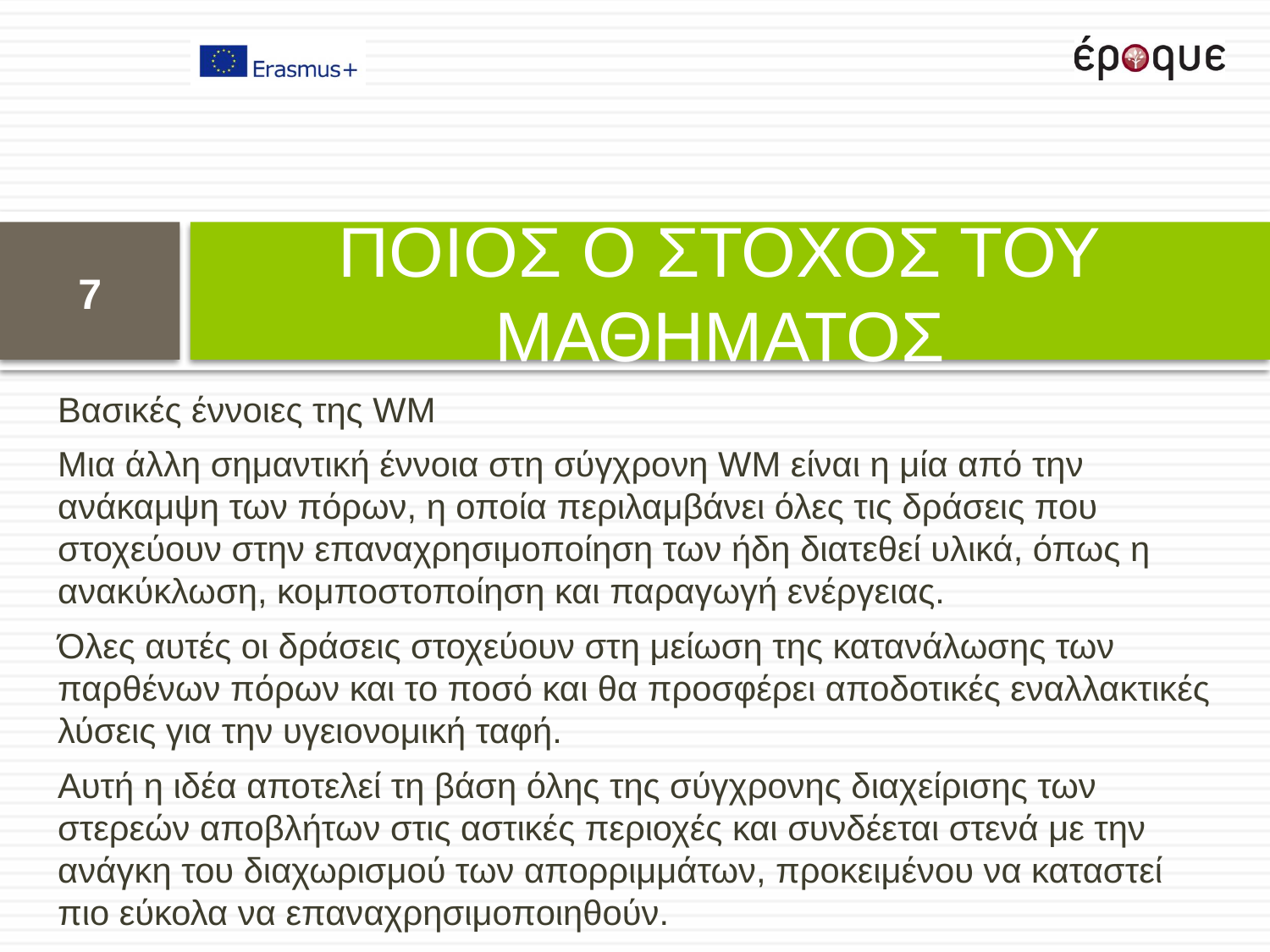

# ΠΟΙΟΣ Ο ΣΤΟΧΟΣ ΤΟΥ ΜΑΘΗΜΑΤΟΣ
7
Βασικές έννοιες της WM
Μια άλλη σημαντική έννοια στη σύγχρονη WM είναι η μία από την ανάκαμψη των πόρων, η οποία περιλαμβάνει όλες τις δράσεις που στοχεύουν στην επαναχρησιμοποίηση των ήδη διατεθεί υλικά, όπως η ανακύκλωση, κομποστοποίηση και παραγωγή ενέργειας.
Όλες αυτές οι δράσεις στοχεύουν στη μείωση της κατανάλωσης των παρθένων πόρων και το ποσό και θα προσφέρει αποδοτικές εναλλακτικές λύσεις για την υγειονομική ταφή.
Αυτή η ιδέα αποτελεί τη βάση όλης της σύγχρονης διαχείρισης των στερεών αποβλήτων στις αστικές περιοχές και συνδέεται στενά με την ανάγκη του διαχωρισμού των απορριμμάτων, προκειμένου να καταστεί πιο εύκολα να επαναχρησιμοποιηθούν.